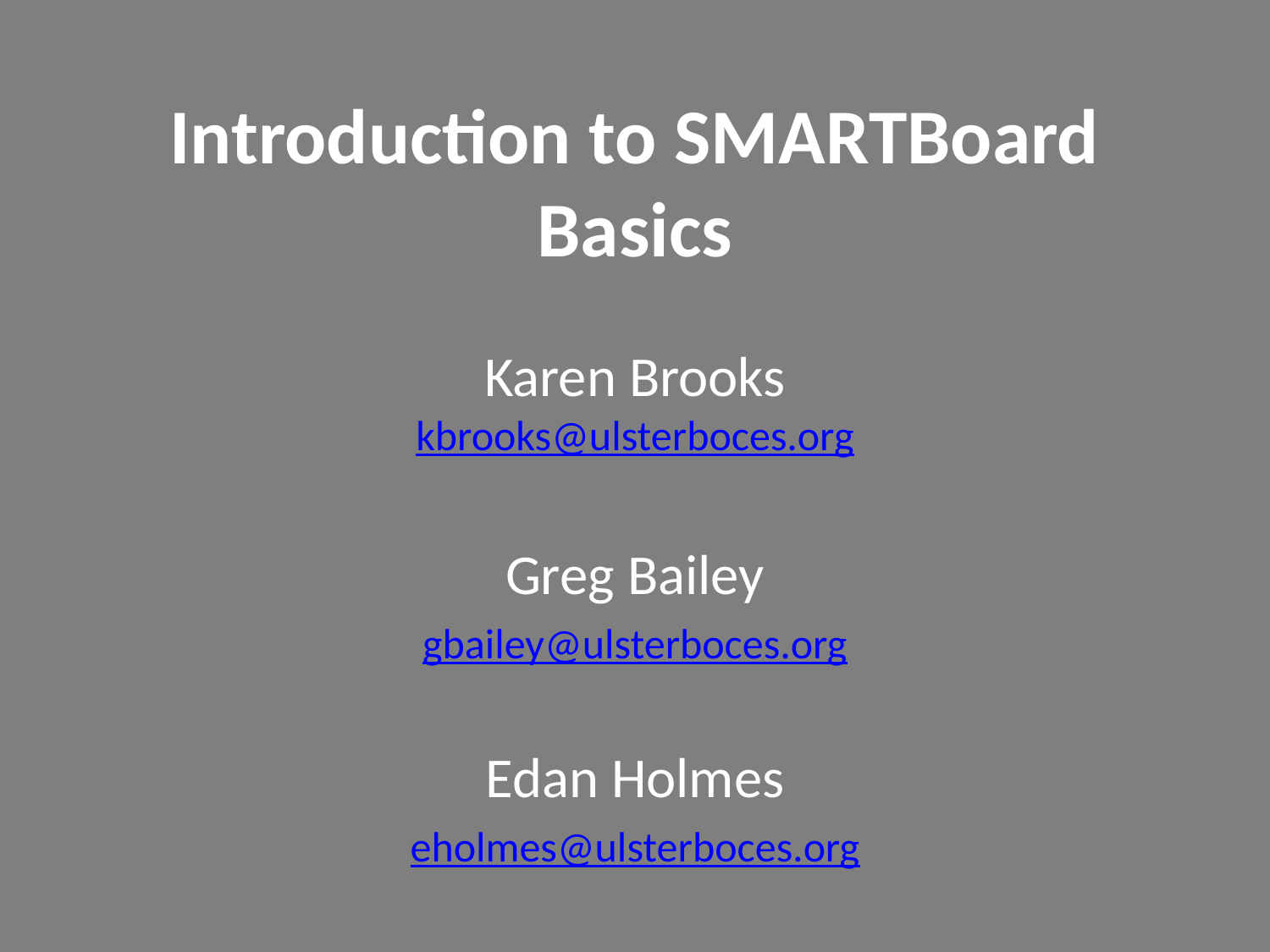

# Introduction to SMARTBoard Basics
Karen Brooks
kbrooks@ulsterboces.org

Greg Bailey
gbailey@ulsterboces.org

Edan Holmes
eholmes@ulsterboces.org